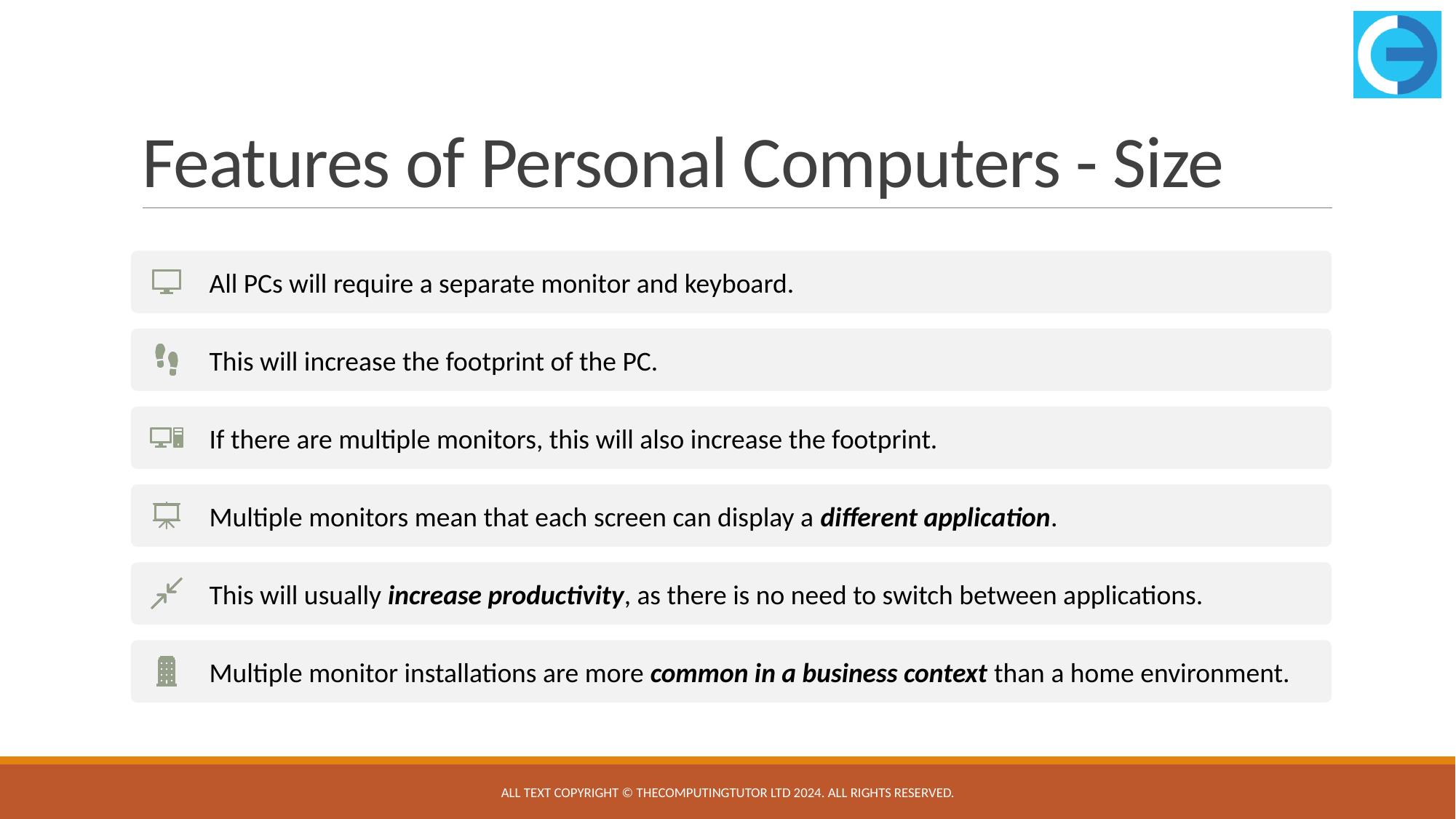

# Features of Personal Computers - Size
All PCs will require a separate monitor and keyboard.
This will increase the footprint of the PC.
If there are multiple monitors, this will also increase the footprint.
Multiple monitors mean that each screen can display a different application.
This will usually increase productivity, as there is no need to switch between applications.
Multiple monitor installations are more common in a business context than a home environment.
All text copyright © TheComputingTutor Ltd 2024. All rights Reserved.